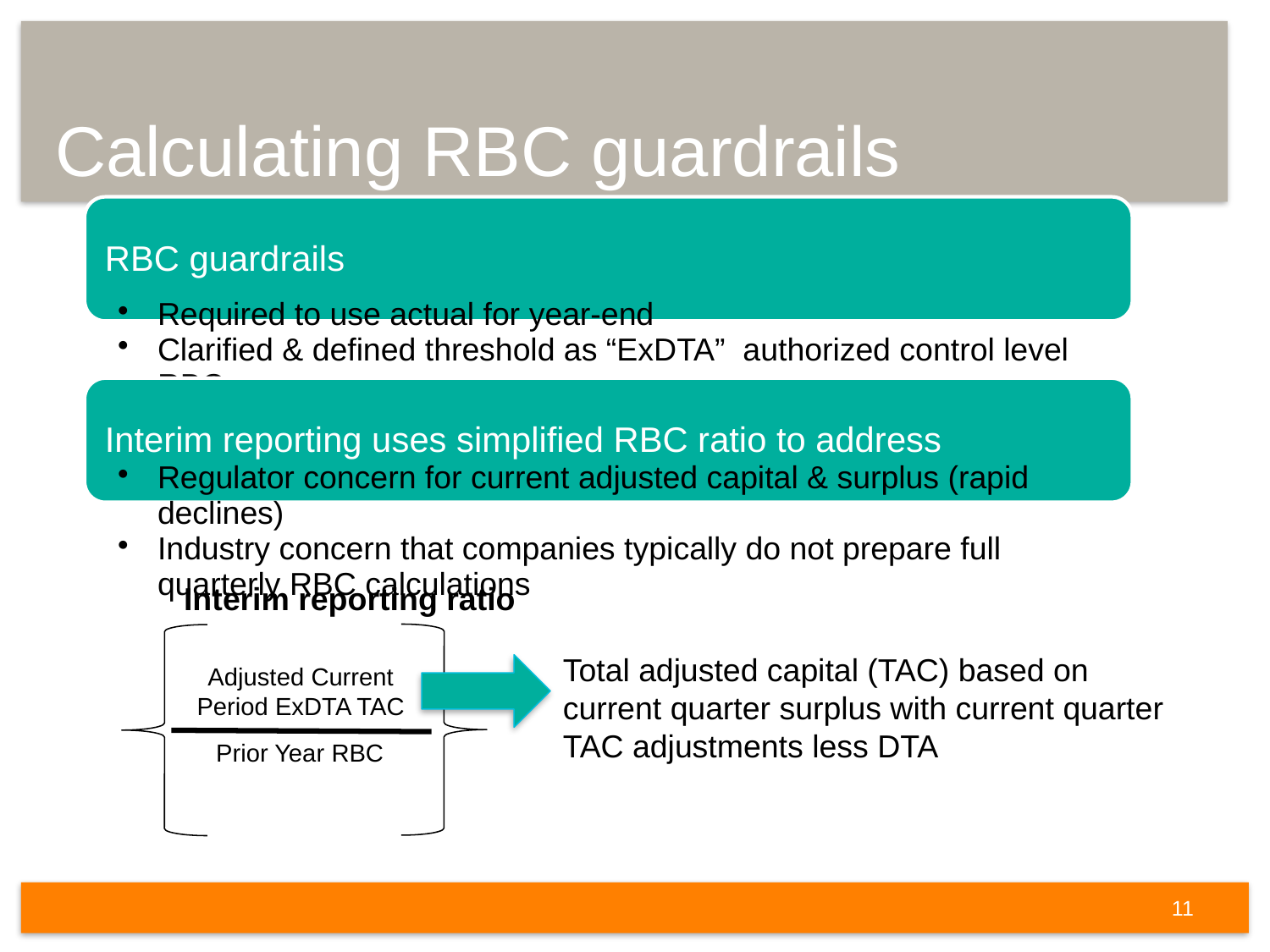

# Calculating RBC guardrails
RBC guardrails
Required to use actual for year-end
Interim reporting uses simplified RBC ratio to address
Regulator concern for current adjusted capital & surplus (rapid declines)
Clarified & defined threshold as “ExDTA”  authorized control level RBC
Interim reporting ratio

Adjusted Current Period ExDTA TAC
Prior Year RBC
Total adjusted capital (TAC) based on current quarter surplus with current quarter TAC adjustments less DTA

11